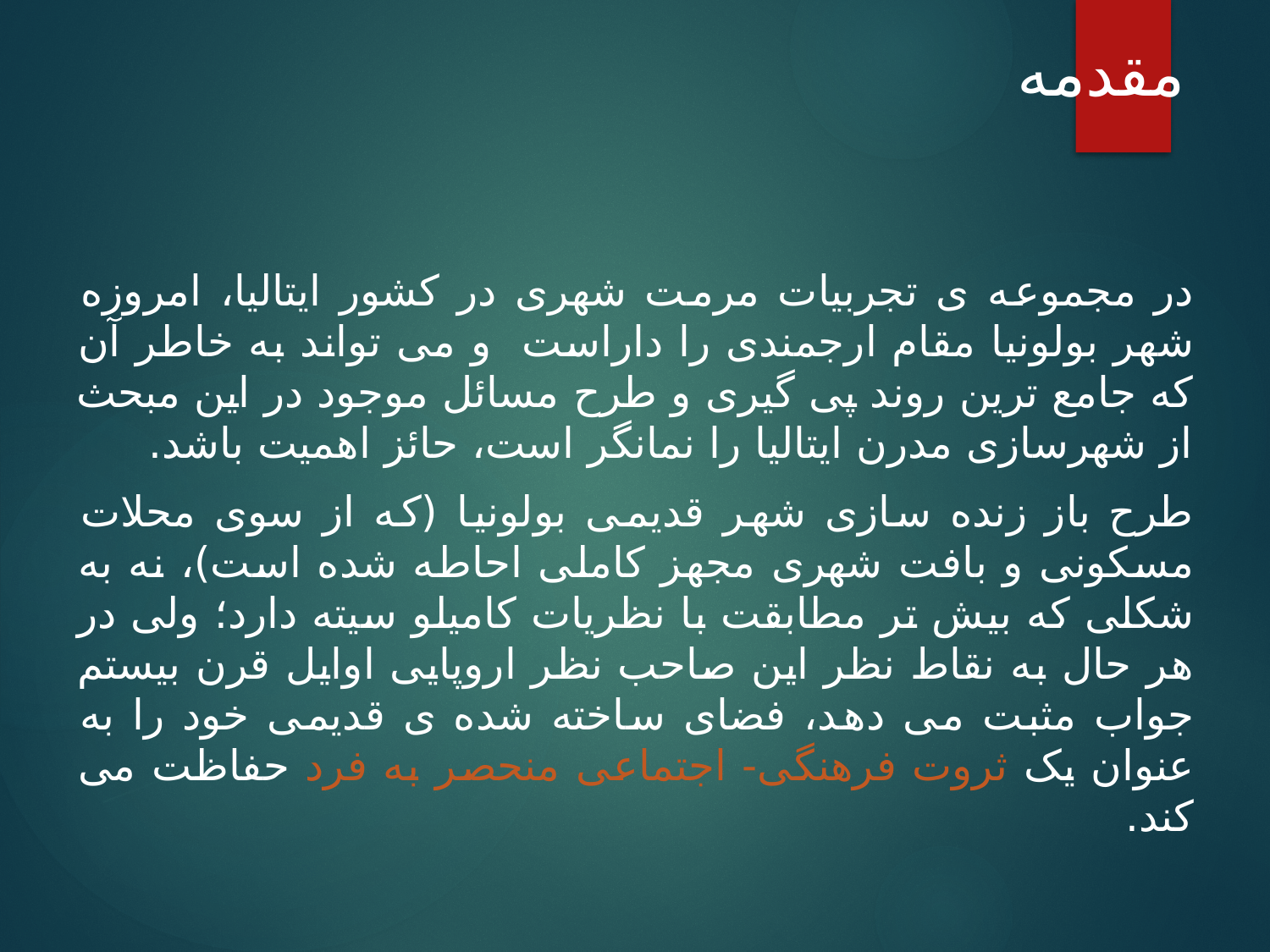

# مقدمه
در مجموعه ی تجربیات مرمت شهری در کشور ایتالیا، امروزه شهر بولونیا مقام ارجمندی را داراست  و می تواند به خاطر آن که جامع ترین روند پی گیری و طرح مسائل موجود در این مبحث از شهرسازی مدرن ایتالیا را نمانگر است، حائز اهمیت باشد.
طرح باز زنده سازی شهر قدیمی بولونیا (که از سوی محلات مسکونی و بافت شهری مجهز کاملی احاطه شده است)، نه به شکلی که بیش تر مطابقت با نظریات کامیلو سیته دارد؛ ولی در هر حال به نقاط نظر این صاحب نظر اروپایی اوایل قرن بیستم جواب مثبت می دهد، فضای ساخته شده ی قدیمی خود را به عنوان یک ثروت فرهنگی- اجتماعی منحصر به فرد حفاظت می کند.